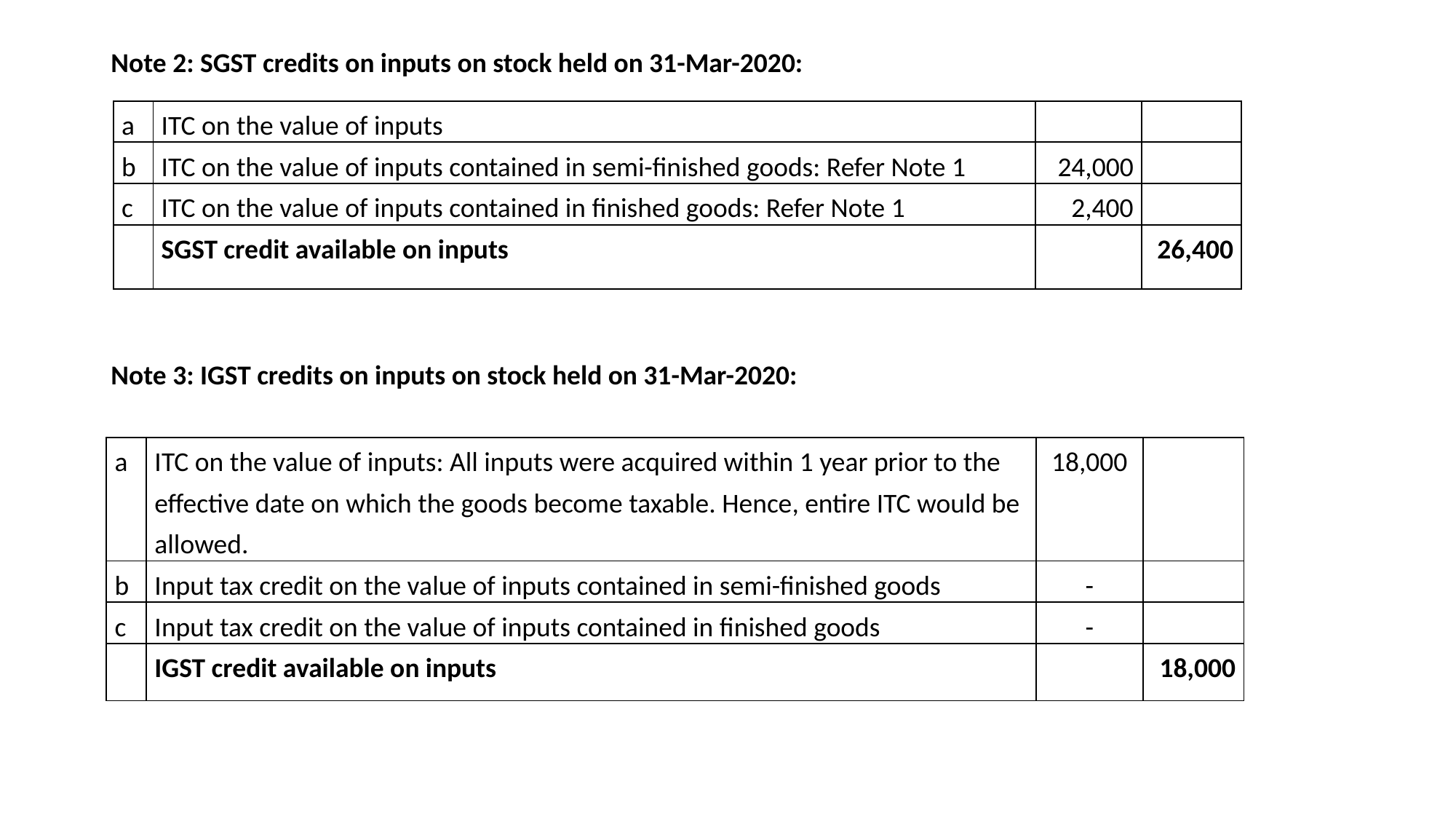

Note 2: SGST credits on inputs on stock held on 31-Mar-2020:

Note 3: IGST credits on inputs on stock held on 31-Mar-2020:

| a | ITC on the value of inputs |  |  |
| --- | --- | --- | --- |
| b | ITC on the value of inputs contained in semi-finished goods: Refer Note 1 | 24,000 |  |
| c | ITC on the value of inputs contained in finished goods: Refer Note 1 | 2,400 |  |
|  | SGST credit available on inputs |  | 26,400 |
| a | ITC on the value of inputs: All inputs were acquired within 1 year prior to the effective date on which the goods become taxable. Hence, entire ITC would be allowed. | 18,000 |  |
| --- | --- | --- | --- |
| b | Input tax credit on the value of inputs contained in semi-finished goods | - |  |
| c | Input tax credit on the value of inputs contained in finished goods | - |  |
|  | IGST credit available on inputs |  | 18,000 |